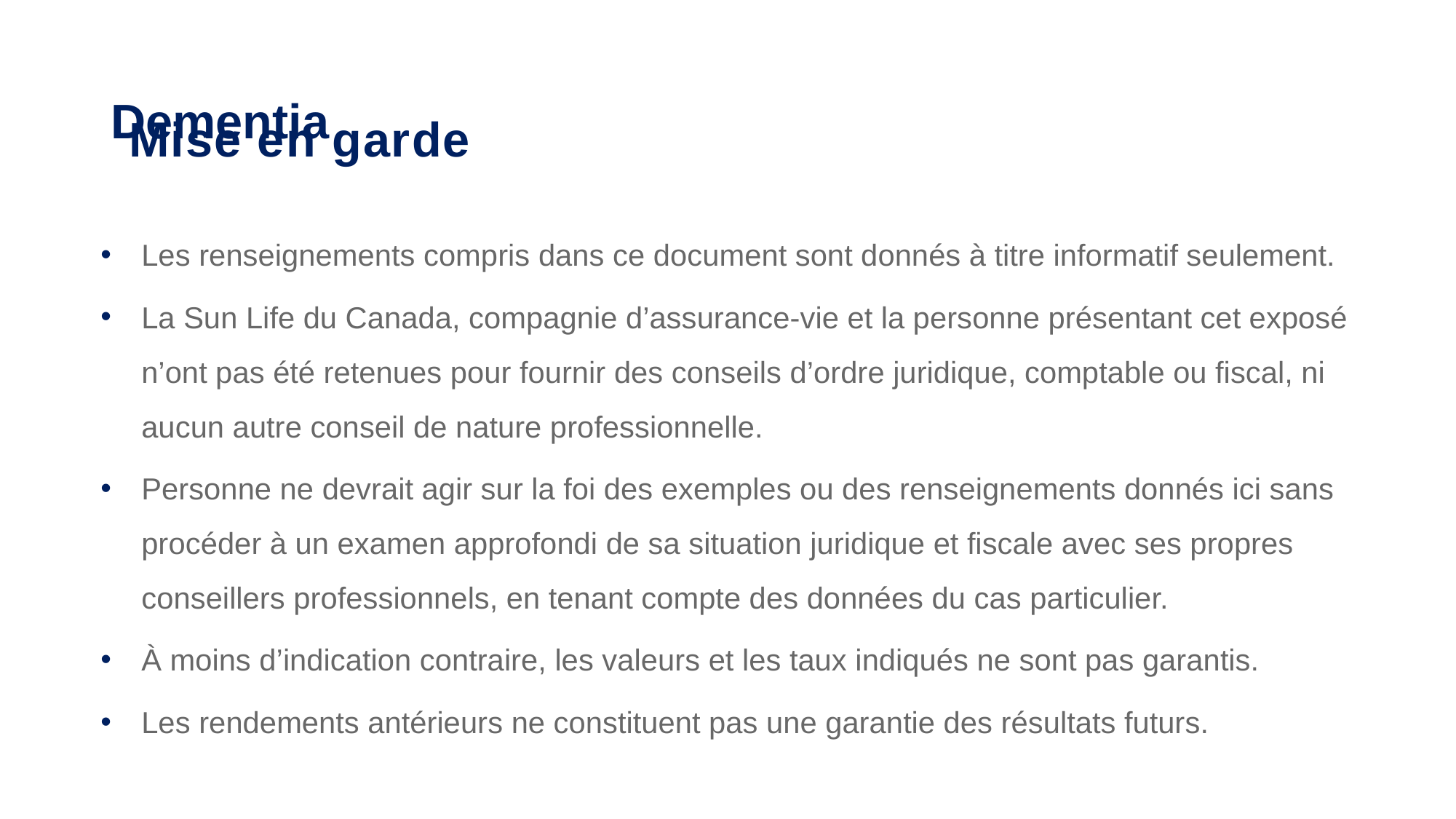

# Dementia
Mise en garde
Les renseignements compris dans ce document sont donnés à titre informatif seulement.
La Sun Life du Canada, compagnie d’assurance-vie et la personne présentant cet exposé n’ont pas été retenues pour fournir des conseils d’ordre juridique, comptable ou fiscal, ni aucun autre conseil de nature professionnelle.
Personne ne devrait agir sur la foi des exemples ou des renseignements donnés ici sans procéder à un examen approfondi de sa situation juridique et fiscale avec ses propres conseillers professionnels, en tenant compte des données du cas particulier.
À moins d’indication contraire, les valeurs et les taux indiqués ne sont pas garantis.
Les rendements antérieurs ne constituent pas une garantie des résultats futurs.